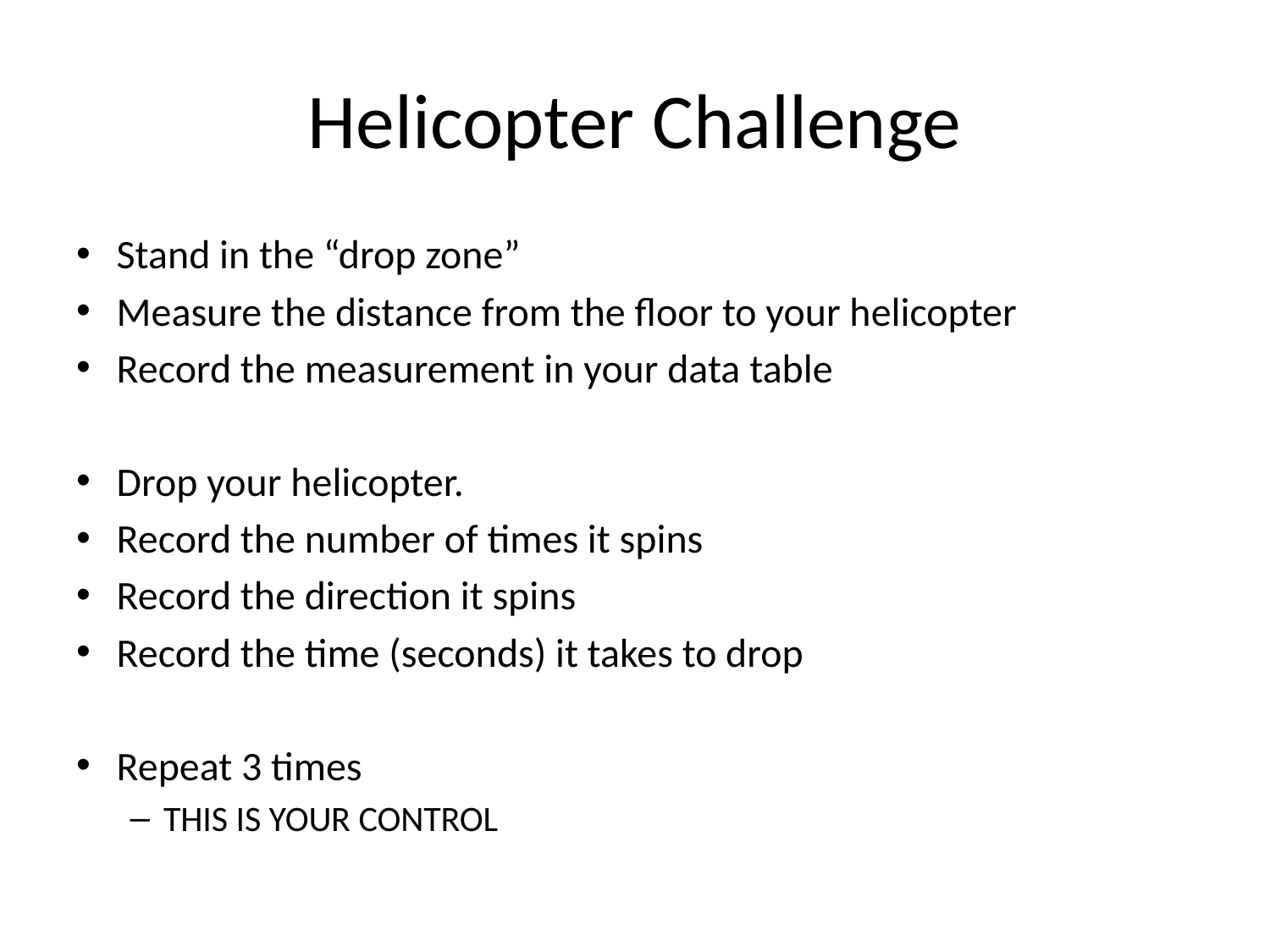

# Helicopter Challenge
Stand in the “drop zone”
Measure the distance from the floor to your helicopter
Record the measurement in your data table

Drop your helicopter.
Record the number of times it spins
Record the direction it spins
Record the time (seconds) it takes to drop

Repeat 3 times
THIS IS YOUR CONTROL